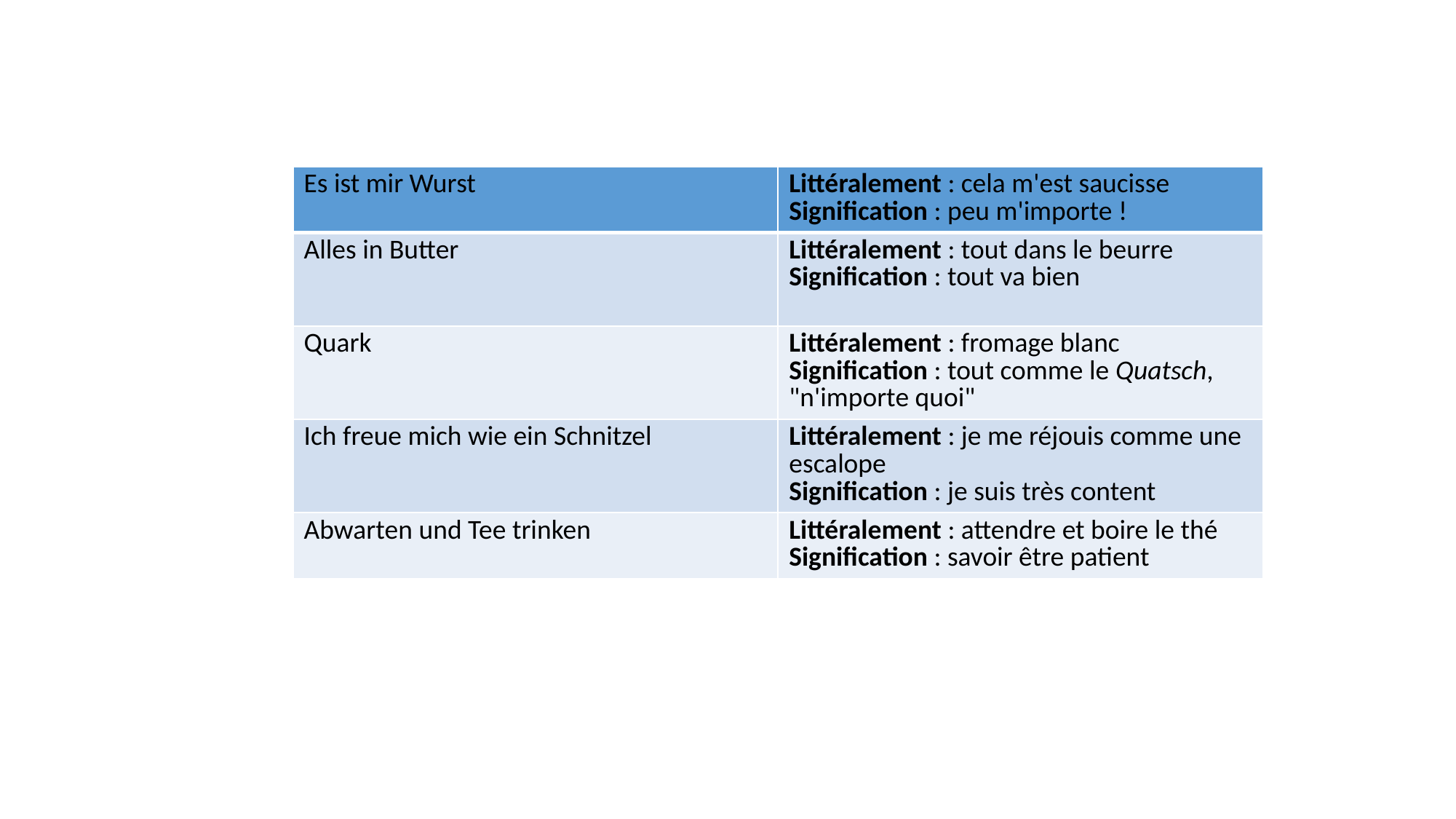

| Es ist mir Wurst | Littéralement : cela m'est saucisse Signification : peu m'importe ! |
| --- | --- |
| Alles in Butter | Littéralement : tout dans le beurre Signification : tout va bien |
| Quark | Littéralement : fromage blanc Signification : tout comme le Quatsch, "n'importe quoi" |
| Ich freue mich wie ein Schnitzel | Littéralement : je me réjouis comme une escalope Signification : je suis très content |
| Abwarten und Tee trinken | Littéralement : attendre et boire le thé Signification : savoir être patient |